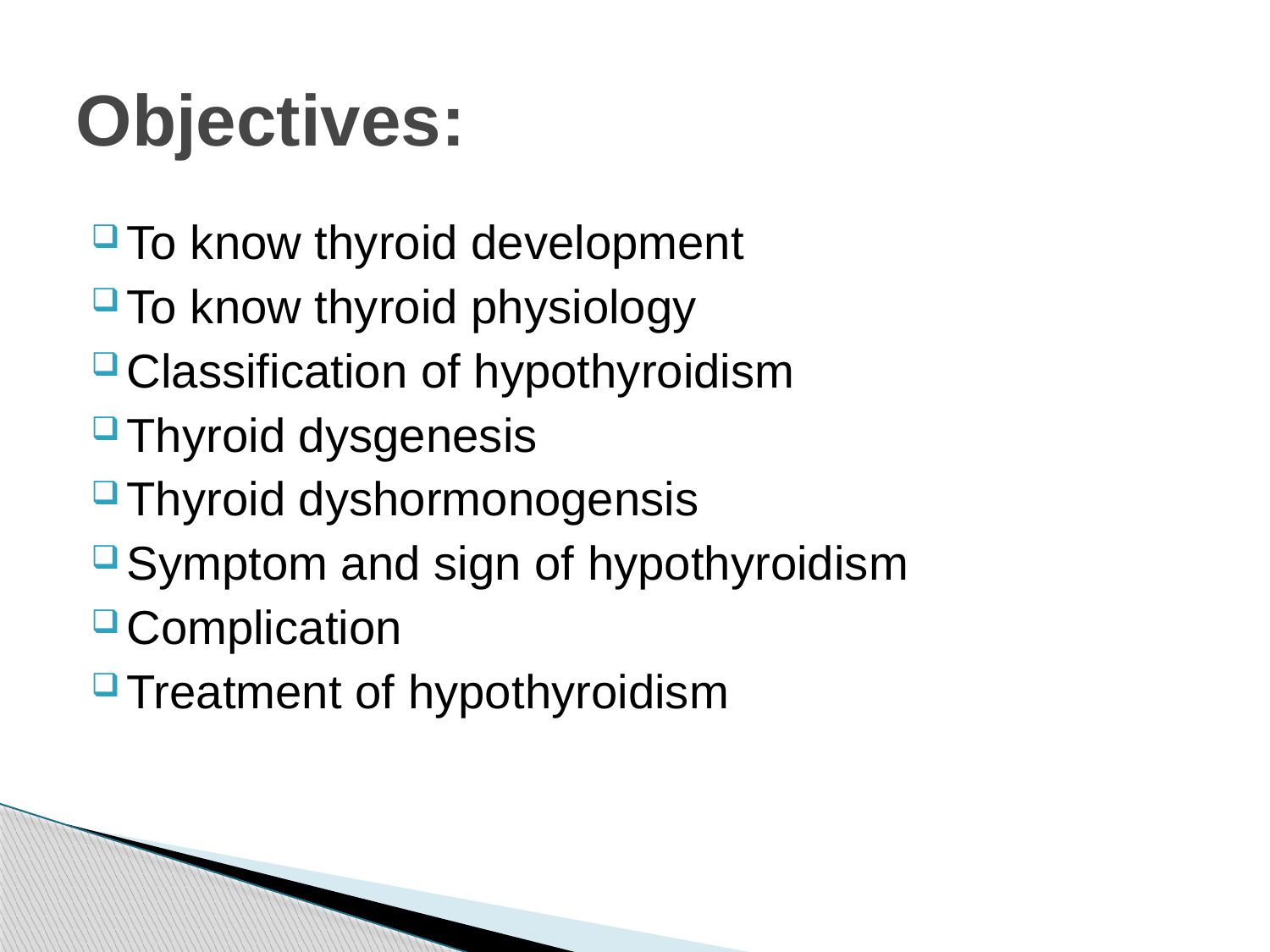

# Objectives:
To know thyroid development
To know thyroid physiology
Classification of hypothyroidism
Thyroid dysgenesis
Thyroid dyshormonogensis
Symptom and sign of hypothyroidism
Complication
Treatment of hypothyroidism